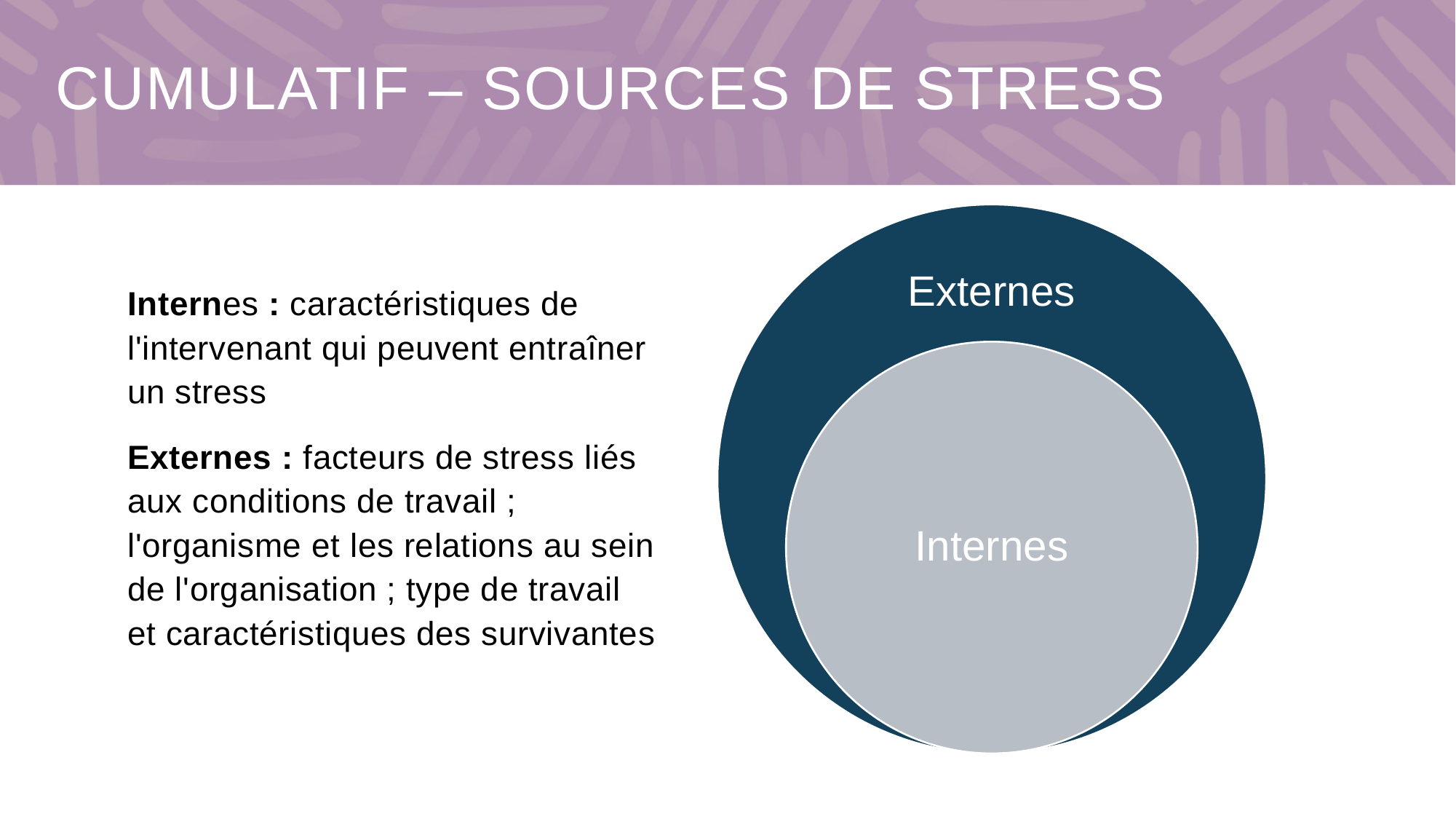

# Cumulatif – Sources de stress
Externes
Internes
Internes : caractéristiques de l'intervenant qui peuvent entraîner un stress
Externes : facteurs de stress liés aux conditions de travail ; l'organisme et les relations au sein de l'organisation ; type de travail et caractéristiques des survivantes